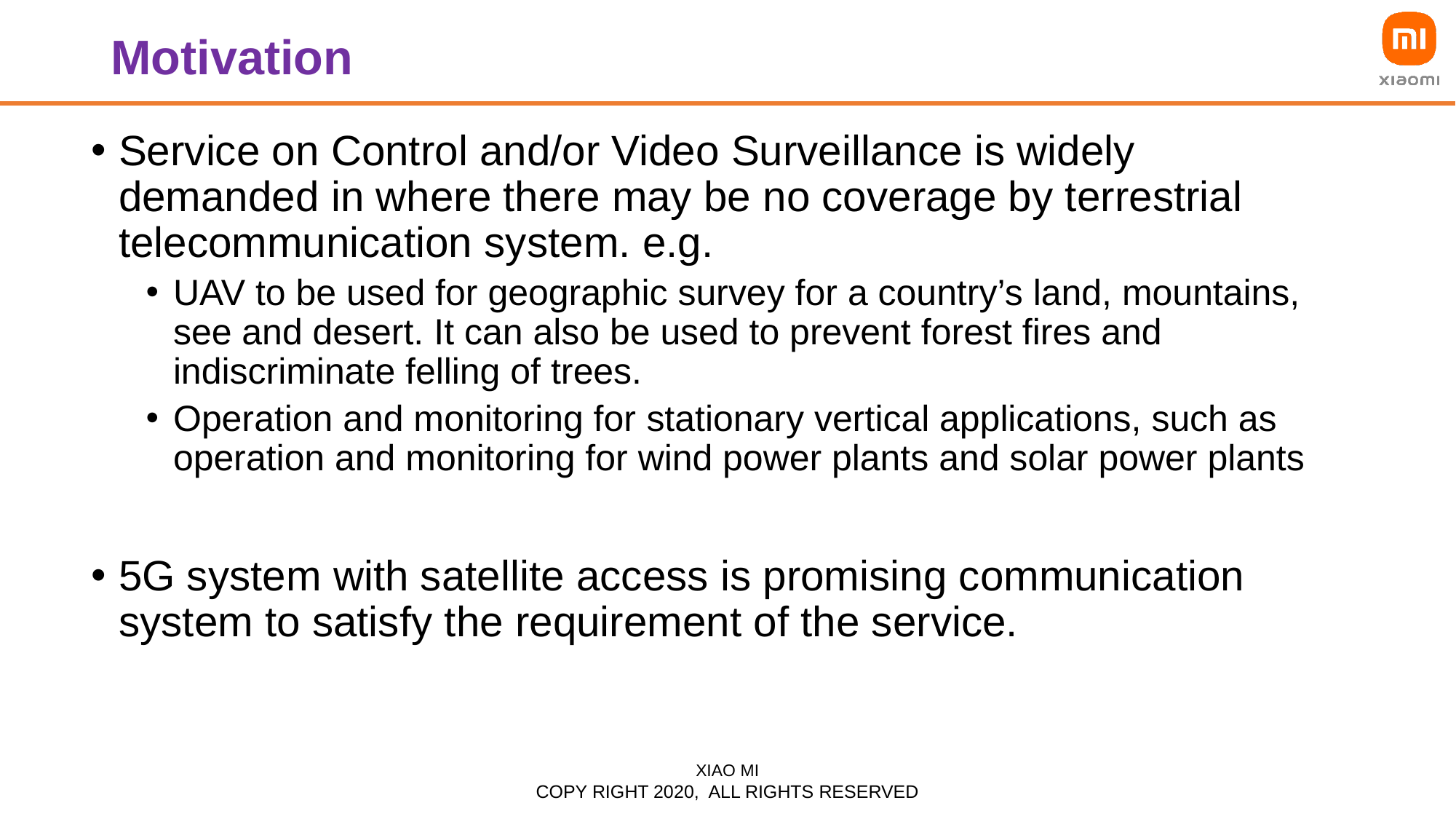

# Motivation
Service on Control and/or Video Surveillance is widely demanded in where there may be no coverage by terrestrial telecommunication system. e.g.
UAV to be used for geographic survey for a country’s land, mountains, see and desert. It can also be used to prevent forest fires and indiscriminate felling of trees.
Operation and monitoring for stationary vertical applications, such as operation and monitoring for wind power plants and solar power plants

5G system with satellite access is promising communication system to satisfy the requirement of the service.

Xiao MI
Copy right 2020,  all rights reserved